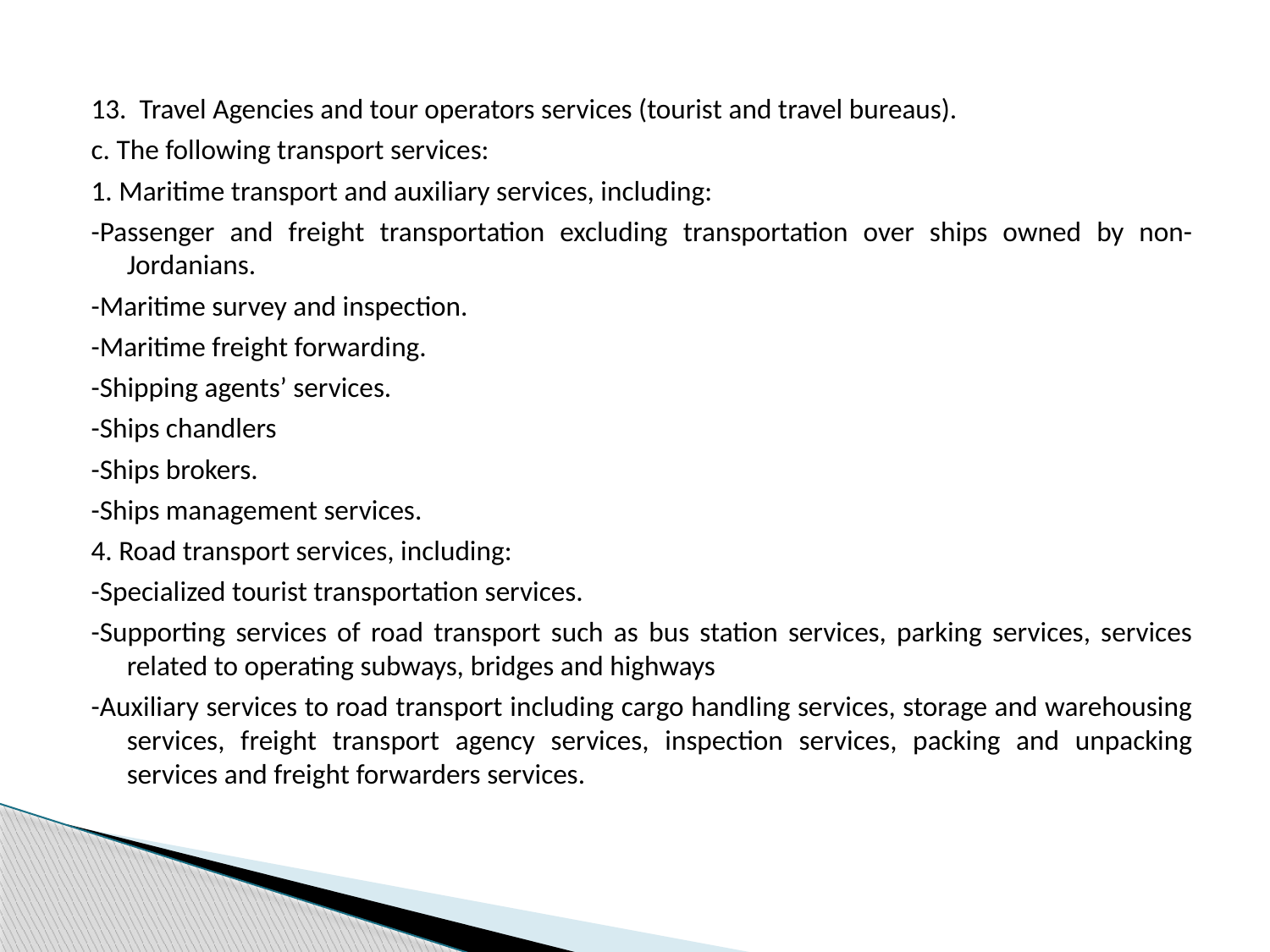

13.  Travel Agencies and tour operators services (tourist and travel bureaus).
c. The following transport services:
1. Maritime transport and auxiliary services, including:
-Passenger and freight transportation excluding transportation over ships owned by non-Jordanians.
-Maritime survey and inspection.
-Maritime freight forwarding.
-Shipping agents’ services.
-Ships chandlers
-Ships brokers.
-Ships management services.
4. Road transport services, including:
-Specialized tourist transportation services.
-Supporting services of road transport such as bus station services, parking services, services related to operating subways, bridges and highways
-Auxiliary services to road transport including cargo handling services, storage and warehousing services, freight transport agency services, inspection services, packing and unpacking services and freight forwarders services.